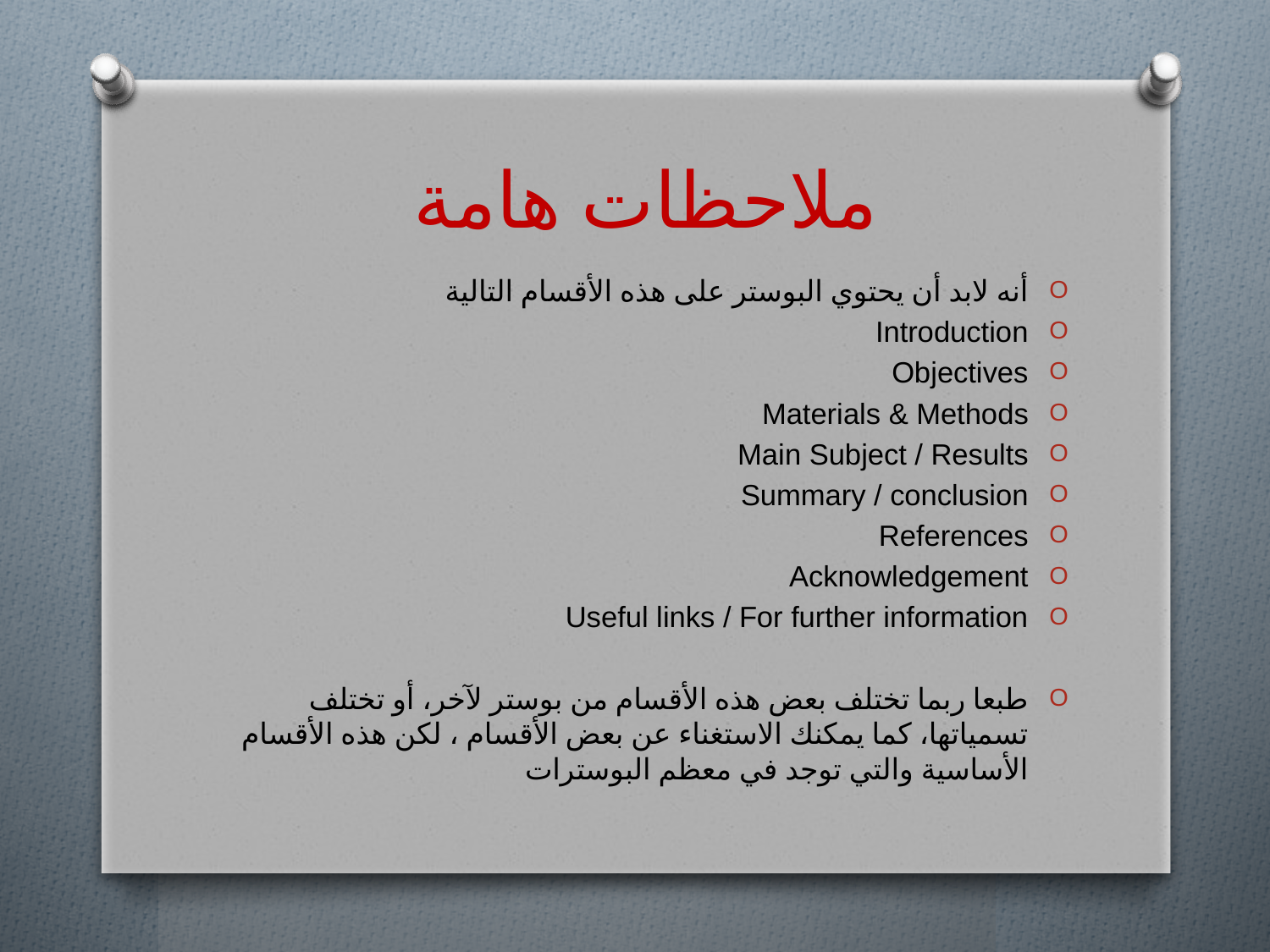

# ملاحظات هامة
أنه لابد أن يحتوي البوستر على هذه الأقسام التالية
Introduction
Objectives
Materials & Methods
Main Subject / Results
Summary / conclusion
References
Acknowledgement
Useful links / For further information

طبعا ربما تختلف بعض هذه الأقسام من بوستر لآخر، أو تختلف تسمياتها، كما يمكنك الاستغناء عن بعض الأقسام ، لكن هذه الأقسام الأساسية والتي توجد في معظم البوسترات